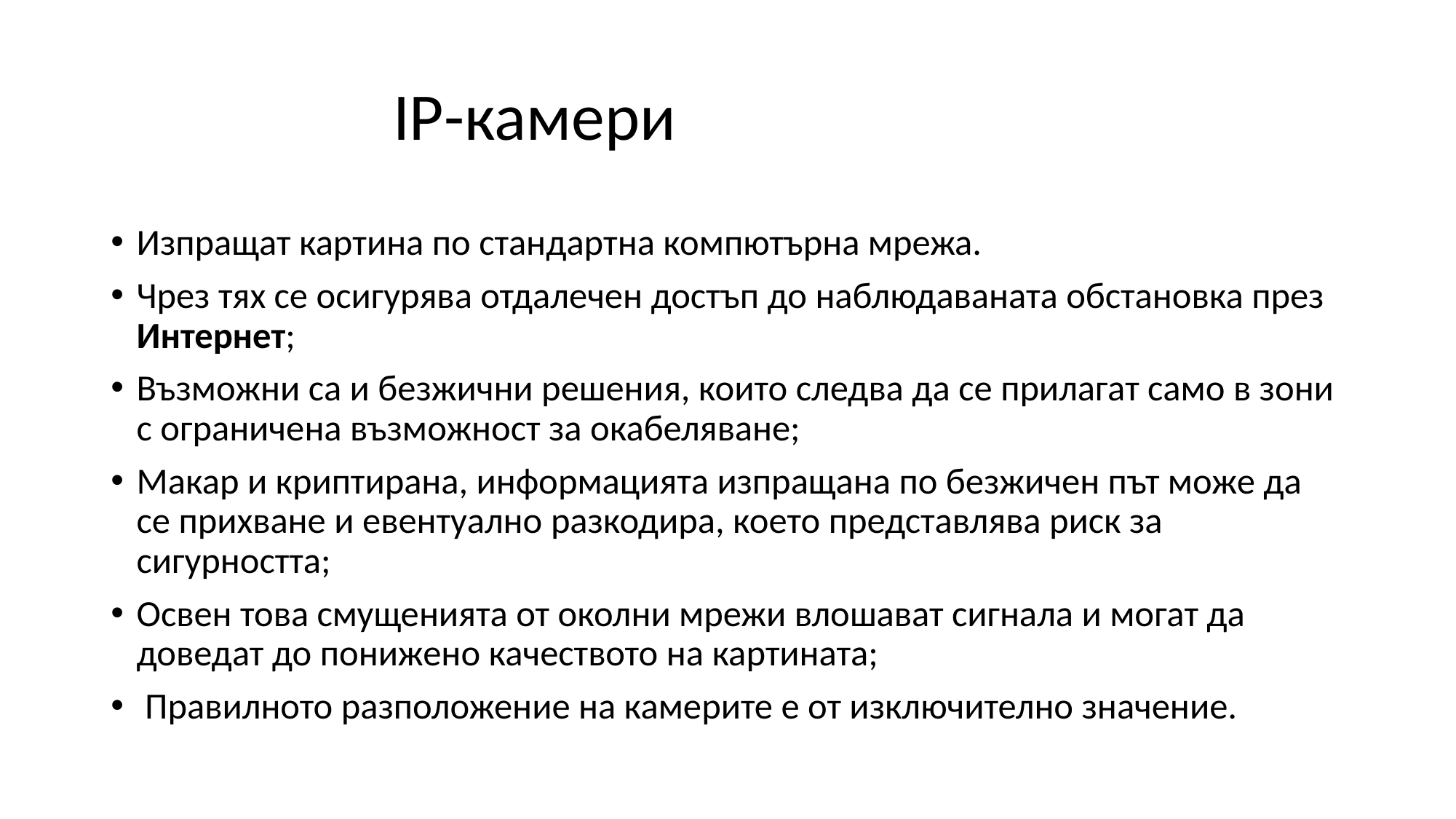

# IP-камери
Изпращат картина по стандартна компютърна мрежа.
Чрез тях се осигурява отдалечен достъп до наблюдаваната обстановка през Интернет;
Възможни са и безжични решения, които следва да се прилагат само в зони с ограничена възможност за окабеляване;
Макар и криптирана, информацията изпращана по безжичен път може да се прихване и евентуално разкодира, което представлява риск за сигурността;
Освен това смущенията от околни мрежи влошават сигнала и могат да доведат до понижено качеството на картината;
 Правилното разположение на камерите е от изключително значение.